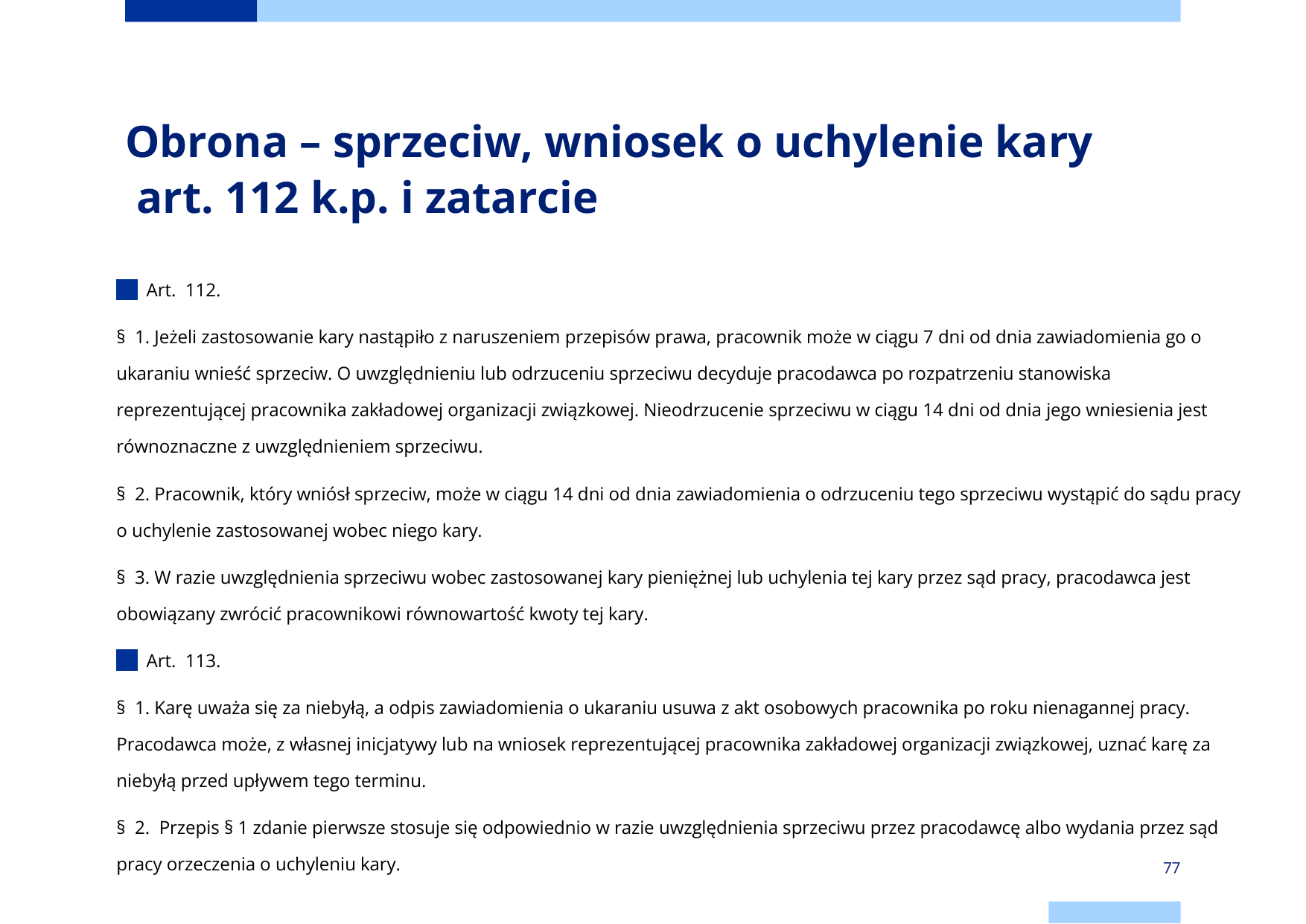

# Obrona – sprzeciw, wniosek o uchylenie kary art. 112 k.p. i zatarcie
Art.  112.
§  1. Jeżeli zastosowanie kary nastąpiło z naruszeniem przepisów prawa, pracownik może w ciągu 7 dni od dnia zawiadomienia go o ukaraniu wnieść sprzeciw. O uwzględnieniu lub odrzuceniu sprzeciwu decyduje pracodawca po rozpatrzeniu stanowiska reprezentującej pracownika zakładowej organizacji związkowej. Nieodrzucenie sprzeciwu w ciągu 14 dni od dnia jego wniesienia jest równoznaczne z uwzględnieniem sprzeciwu.
§  2. Pracownik, który wniósł sprzeciw, może w ciągu 14 dni od dnia zawiadomienia o odrzuceniu tego sprzeciwu wystąpić do sądu pracy o uchylenie zastosowanej wobec niego kary.
§  3. W razie uwzględnienia sprzeciwu wobec zastosowanej kary pieniężnej lub uchylenia tej kary przez sąd pracy, pracodawca jest obowiązany zwrócić pracownikowi równowartość kwoty tej kary.
Art.  113.
§  1. Karę uważa się za niebyłą, a odpis zawiadomienia o ukaraniu usuwa z akt osobowych pracownika po roku nienagannej pracy. Pracodawca może, z własnej inicjatywy lub na wniosek reprezentującej pracownika zakładowej organizacji związkowej, uznać karę za niebyłą przed upływem tego terminu.
§  2.  Przepis § 1 zdanie pierwsze stosuje się odpowiednio w razie uwzględnienia sprzeciwu przez pracodawcę albo wydania przez sąd pracy orzeczenia o uchyleniu kary.

77